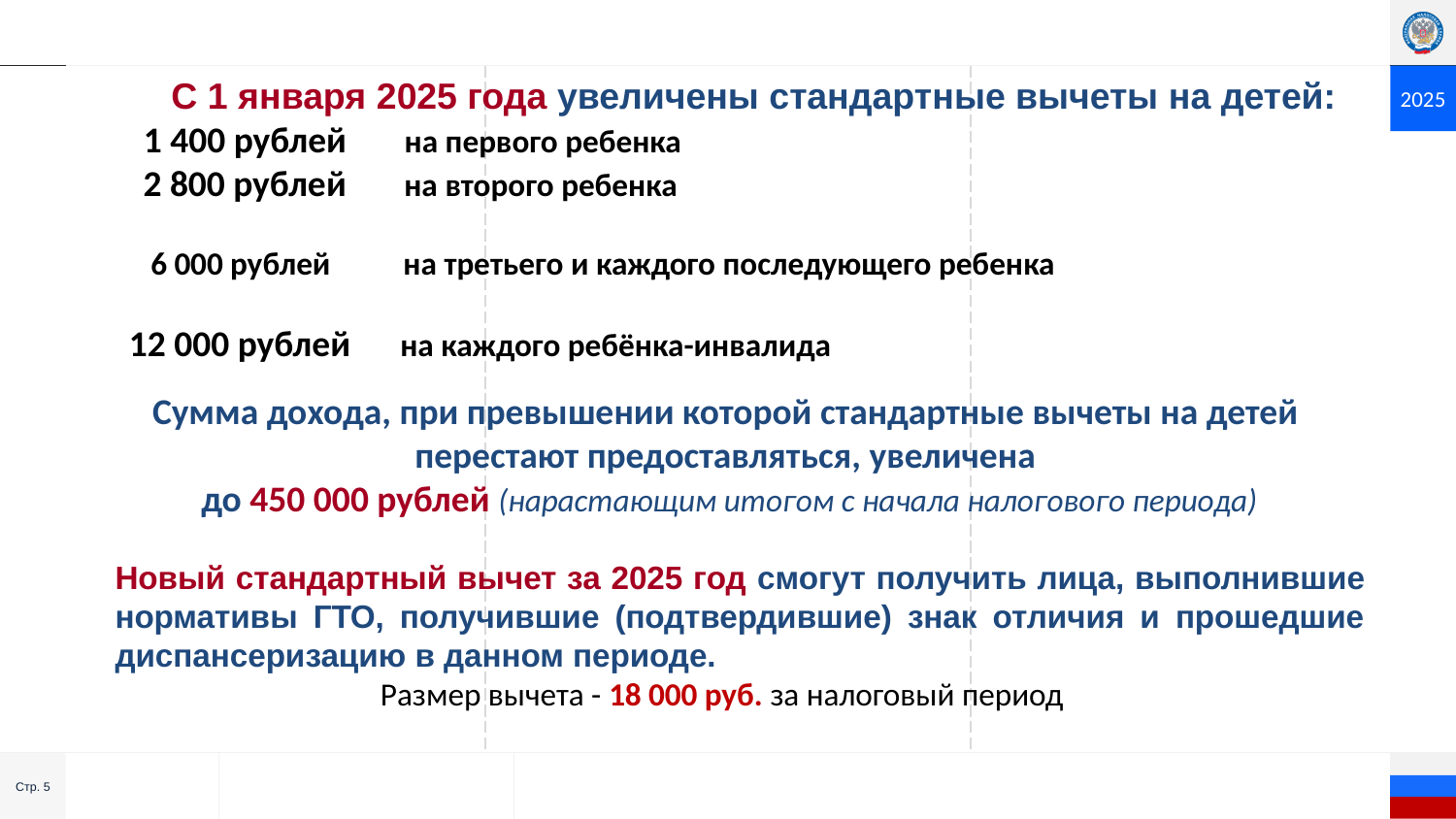

С 1 января 2025 года увеличены стандартные вычеты на детей:
        1 400 рублей       на первого ребенка
       2 800 рублей       на второго ребенка

         6 000 рублей          на третьего и каждого последующего ребенка

      12 000 рублей      на каждого ребёнка-инвалида

Сумма дохода, при превышении которой стандартные вычеты на детей перестают предоставляться, увеличена
 до 450 000 рублей (нарастающим итогом с начала налогового периода)

Новый стандартный вычет за 2025 год смогут получить лица, выполнившие нормативы ГТО, получившие (подтвердившие) знак отличия и прошедшие диспансеризацию в данном периоде.
Размер вычета - 18 000 руб. за налоговый период
2025